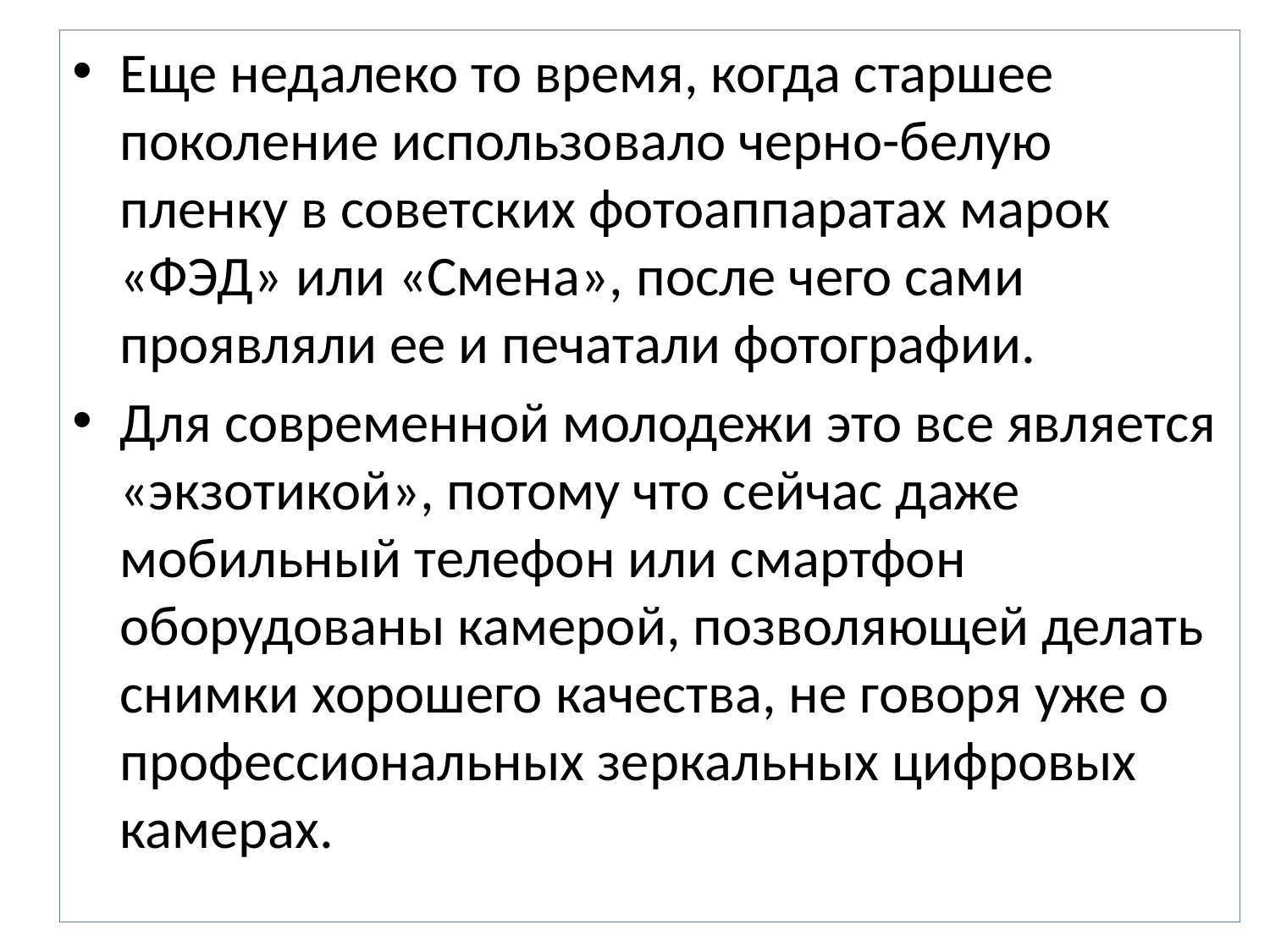

Еще недалеко то время, когда старшее поколение использовало черно-белую пленку в советских фотоаппаратах марок «ФЭД» или «Смена», после чего сами проявляли ее и печатали фотографии.
Для современной молодежи это все является «экзотикой», потому что сейчас даже мобильный телефон или смартфон оборудованы камерой, позволяющей делать снимки хорошего качества, не говоря уже о профессиональных зеркальных цифровых камерах.